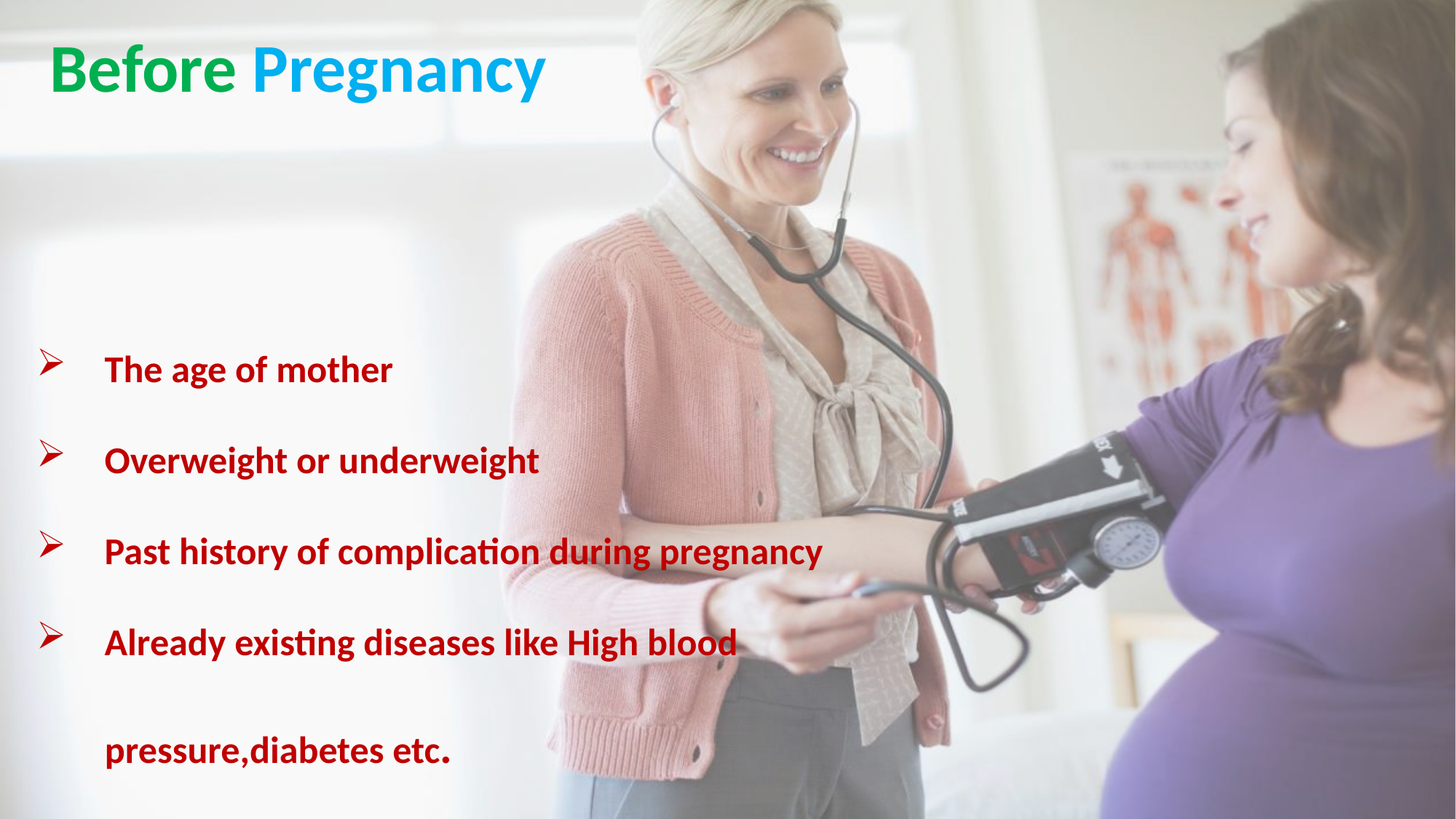

Before Pregnancy
The age of mother
Overweight or underweight
Past history of complication during pregnancy
Already existing diseases like High blood
        pressure,diabetes etc.